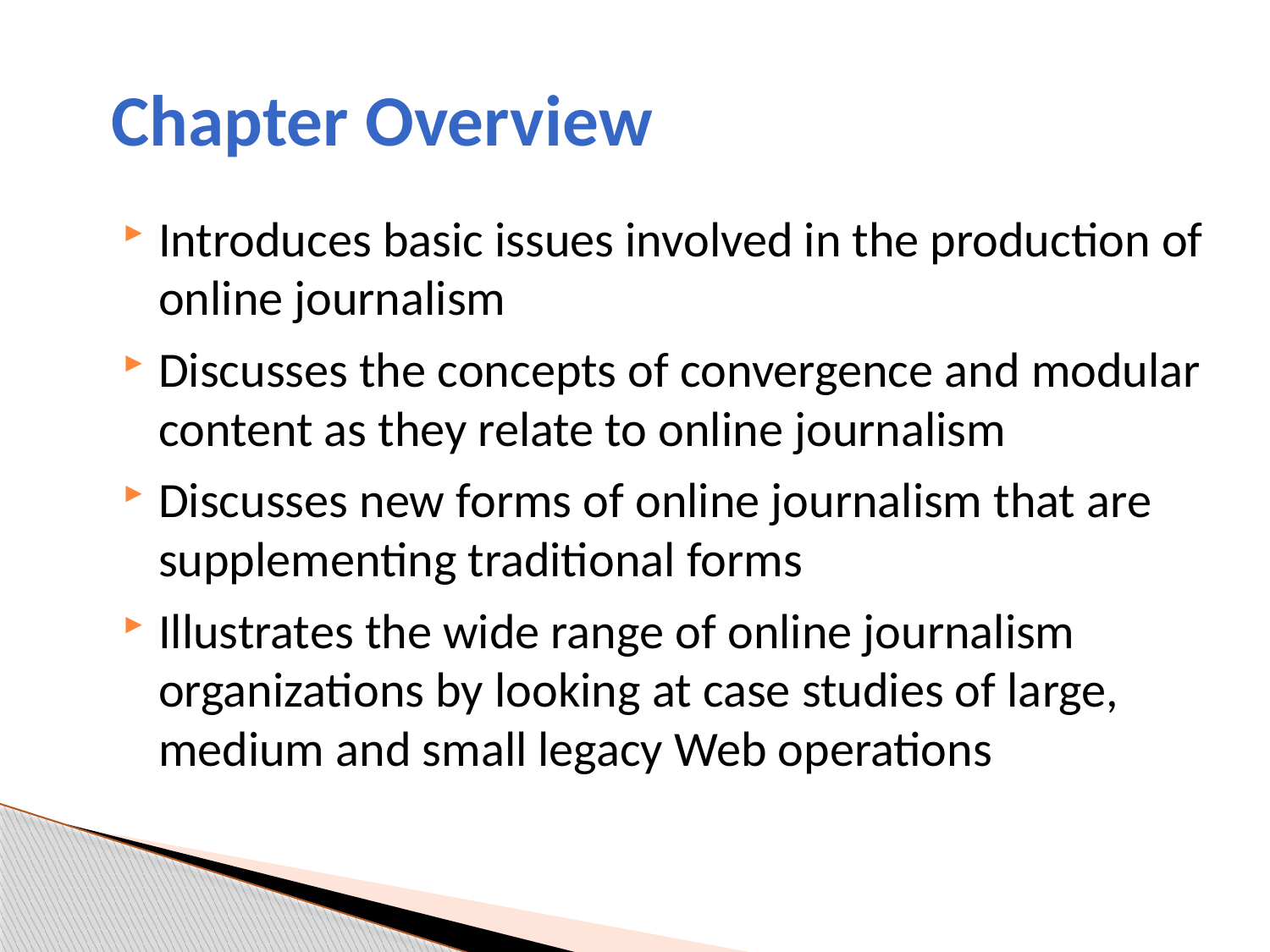

# Chapter Overview
Introduces basic issues involved in the production of online journalism
Discusses the concepts of convergence and modular content as they relate to online journalism
Discusses new forms of online journalism that are supplementing traditional forms
Illustrates the wide range of online journalism organizations by looking at case studies of large, medium and small legacy Web operations